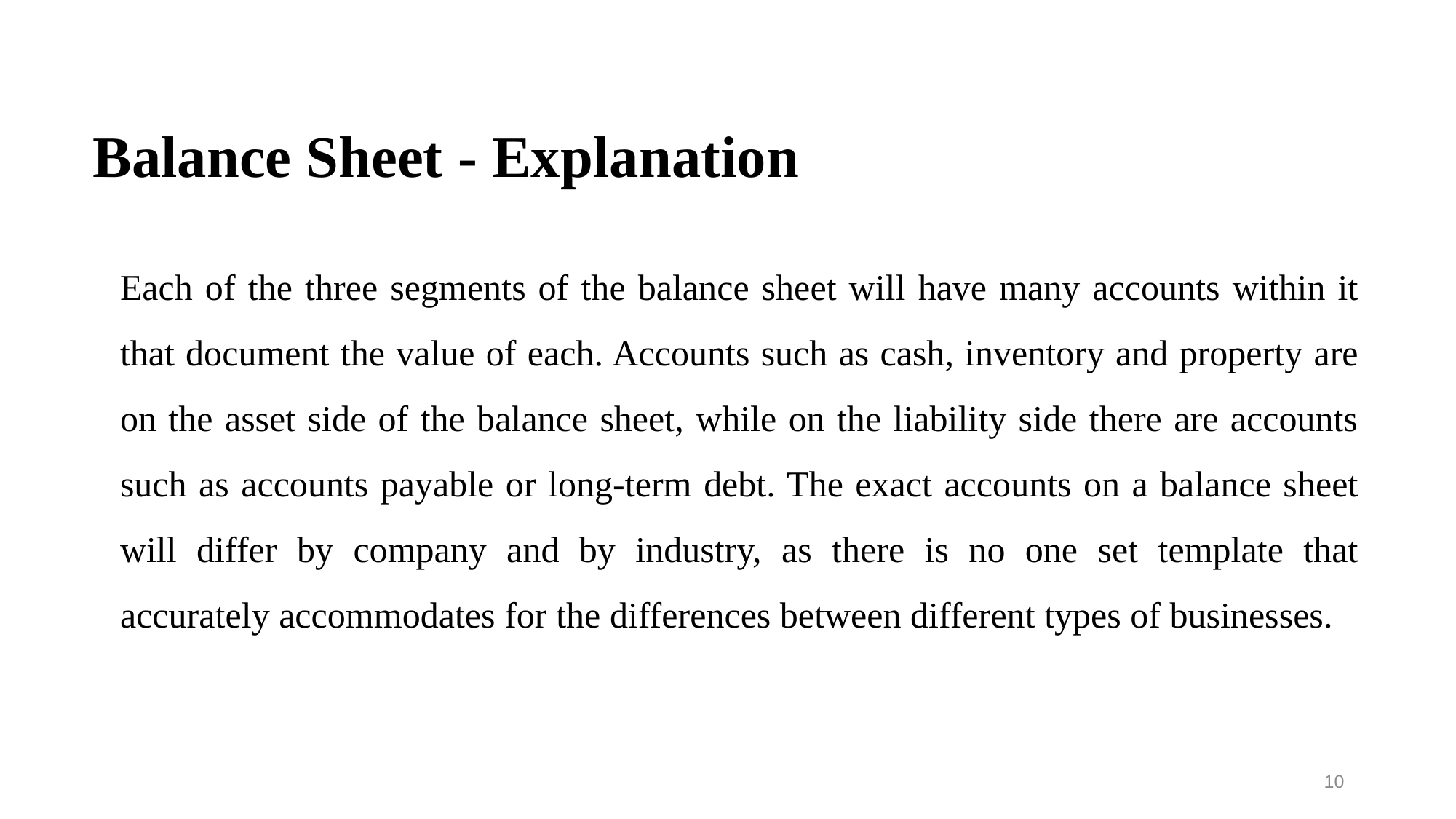

# Balance Sheet - Explanation
Each of the three segments of the balance sheet will have many accounts within it that document the value of each. Accounts such as cash, inventory and property are on the asset side of the balance sheet, while on the liability side there are accounts such as accounts payable or long-term debt. The exact accounts on a balance sheet will differ by company and by industry, as there is no one set template that accurately accommodates for the differences between different types of businesses.

10